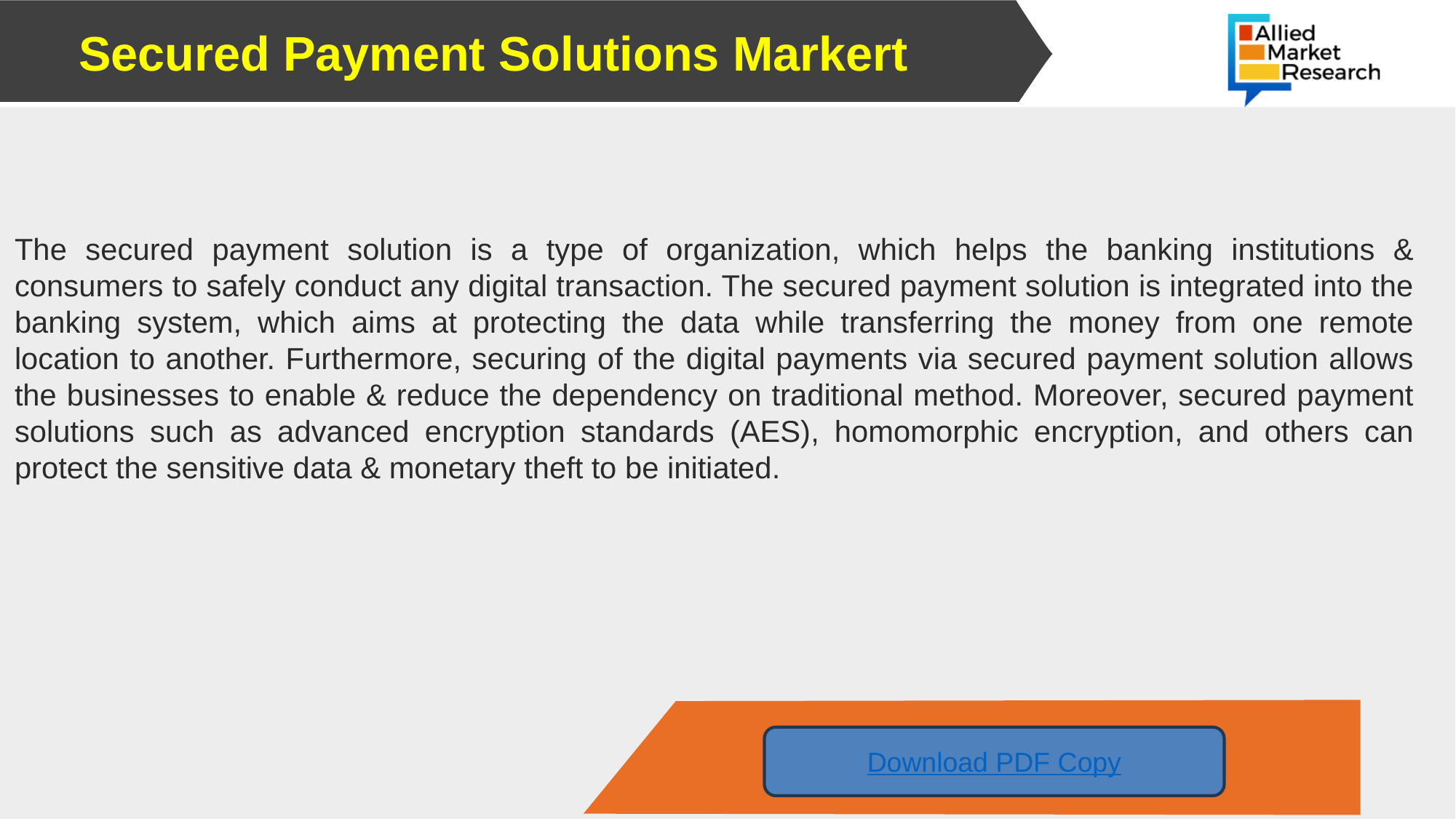

# Secured Payment Solutions Markert
The secured payment solution is a type of organization, which helps the banking institutions & consumers to safely conduct any digital transaction. The secured payment solution is integrated into the banking system, which aims at protecting the data while transferring the money from one remote location to another. Furthermore, securing of the digital payments via secured payment solution allows the businesses to enable & reduce the dependency on traditional method. Moreover, secured payment solutions such as advanced encryption standards (AES), homomorphic encryption, and others can protect the sensitive data & monetary theft to be initiated.

Download PDF Copy